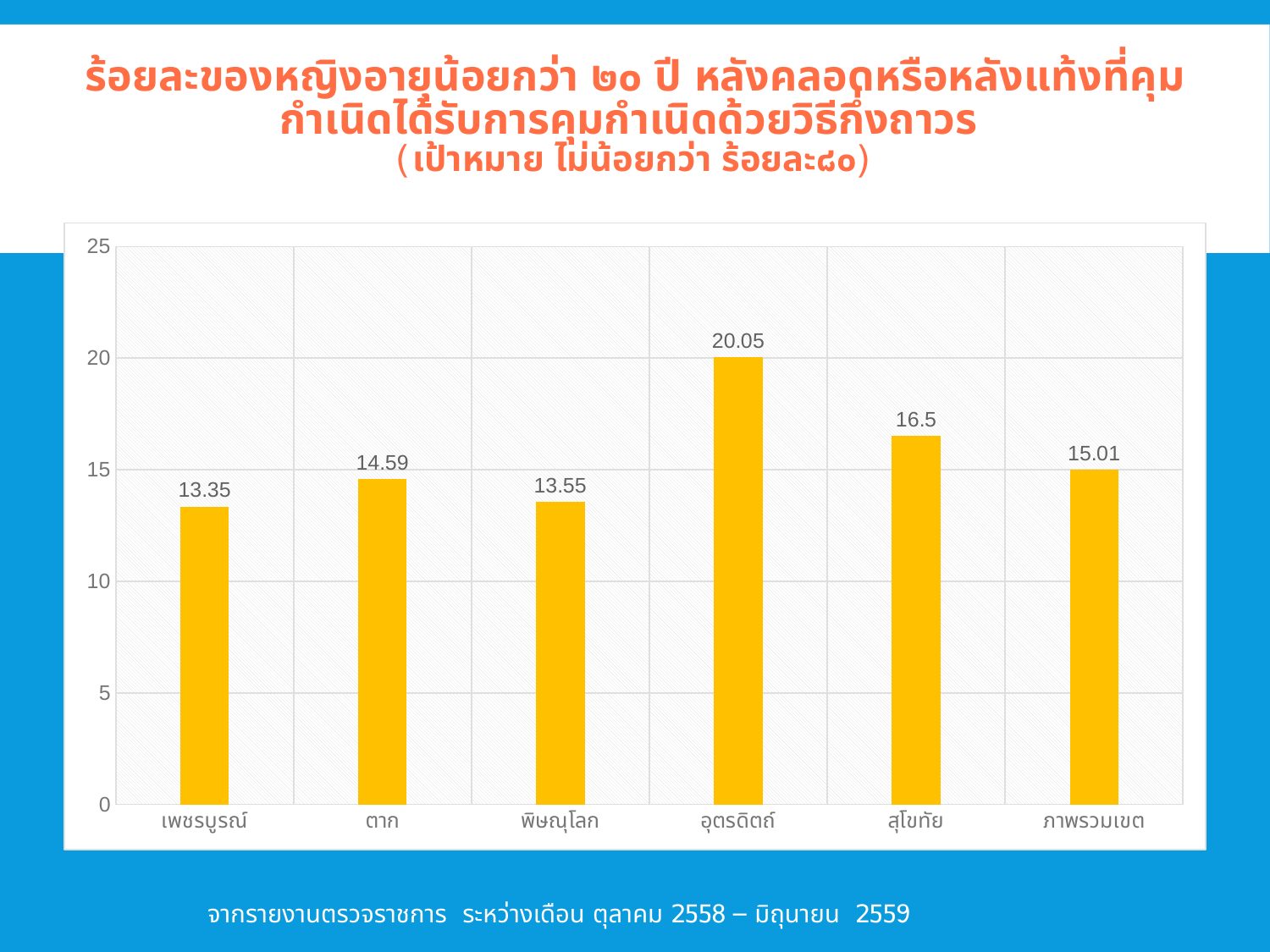

# ร้อยละของหญิงอายุน้อยกว่า ๒๐ ปี หลังคลอดหรือหลังแท้งที่คุมกำเนิดได้รับการคุมกำเนิดด้วยวิธีกึ่งถาวร (เป้าหมาย ไม่น้อยกว่า ร้อยละ๘๐)

### Chart

| Category | กึ่งถาวร |
|---|---|
| เพชรบูรณ์ | 13.35 |
| ตาก | 14.59 |
| พิษณุโลก | 13.55 |
| อุตรดิตถ์ | 20.05 |
| สุโขทัย | 16.5 |
| ภาพรวมเขต | 15.01 |
จากรายงานตรวจราชการ  ระหว่างเดือน ตุลาคม 2558 – มิถุนายน  2559